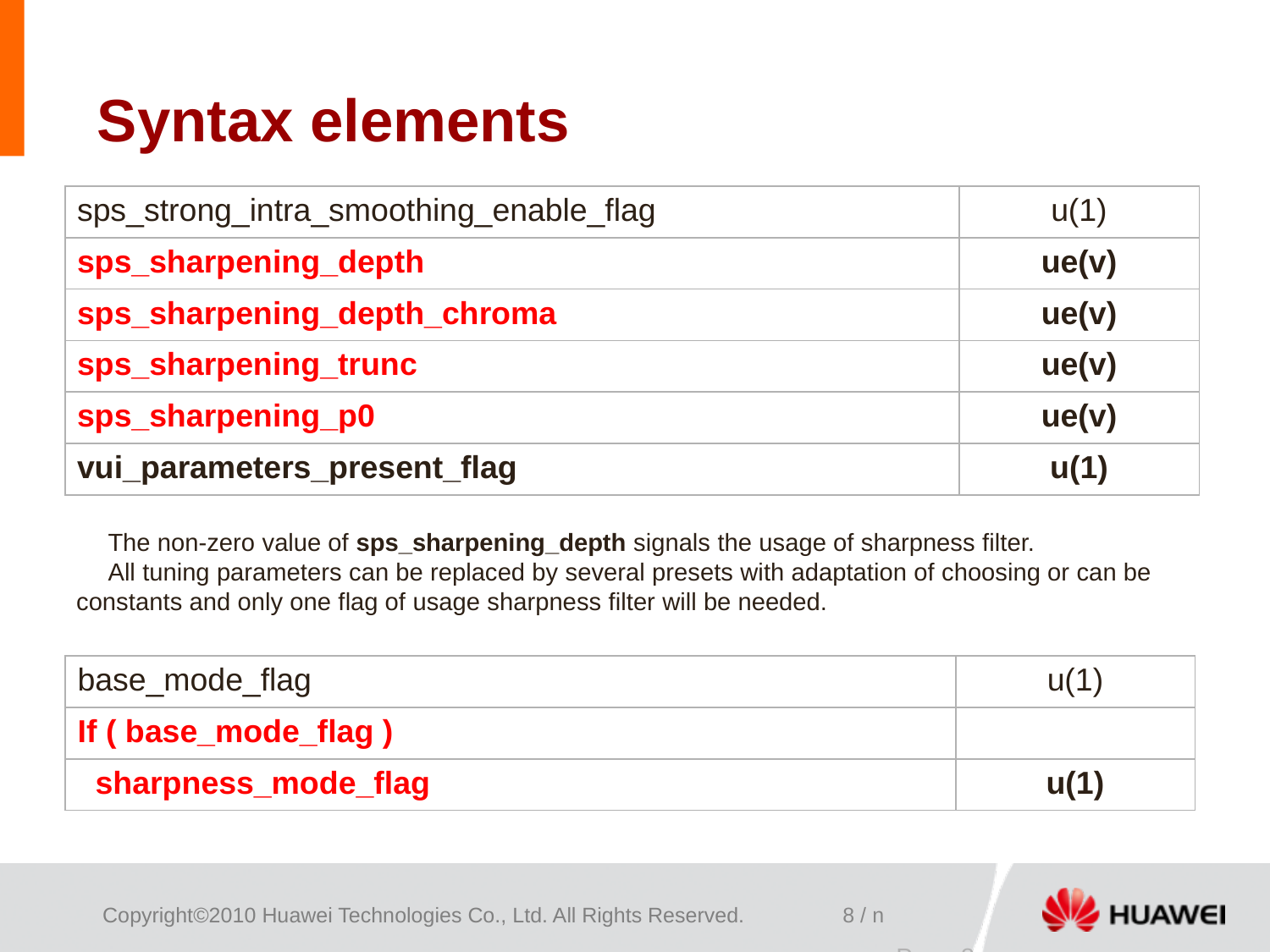

# Syntax elements
| sps\_strong\_intra\_smoothing\_enable\_flag | u(1) |
| --- | --- |
| sps\_sharpening\_depth | ue(v) |
| sps\_sharpening\_depth\_chroma | ue(v) |
| sps\_sharpening\_trunc | ue(v) |
| sps\_sharpening\_p0 | ue(v) |
| vui\_parameters\_present\_flag | u(1) |
The non-zero value of sps_sharpening_depth signals the usage of sharpness filter.
All tuning parameters can be replaced by several presets with adaptation of choosing or can be constants and only one flag of usage sharpness filter will be needed.
| base\_mode\_flag | u(1) |
| --- | --- |
| If ( base\_mode\_flag ) |  |
| sharpness\_mode\_flag | u(1) |

Page 8